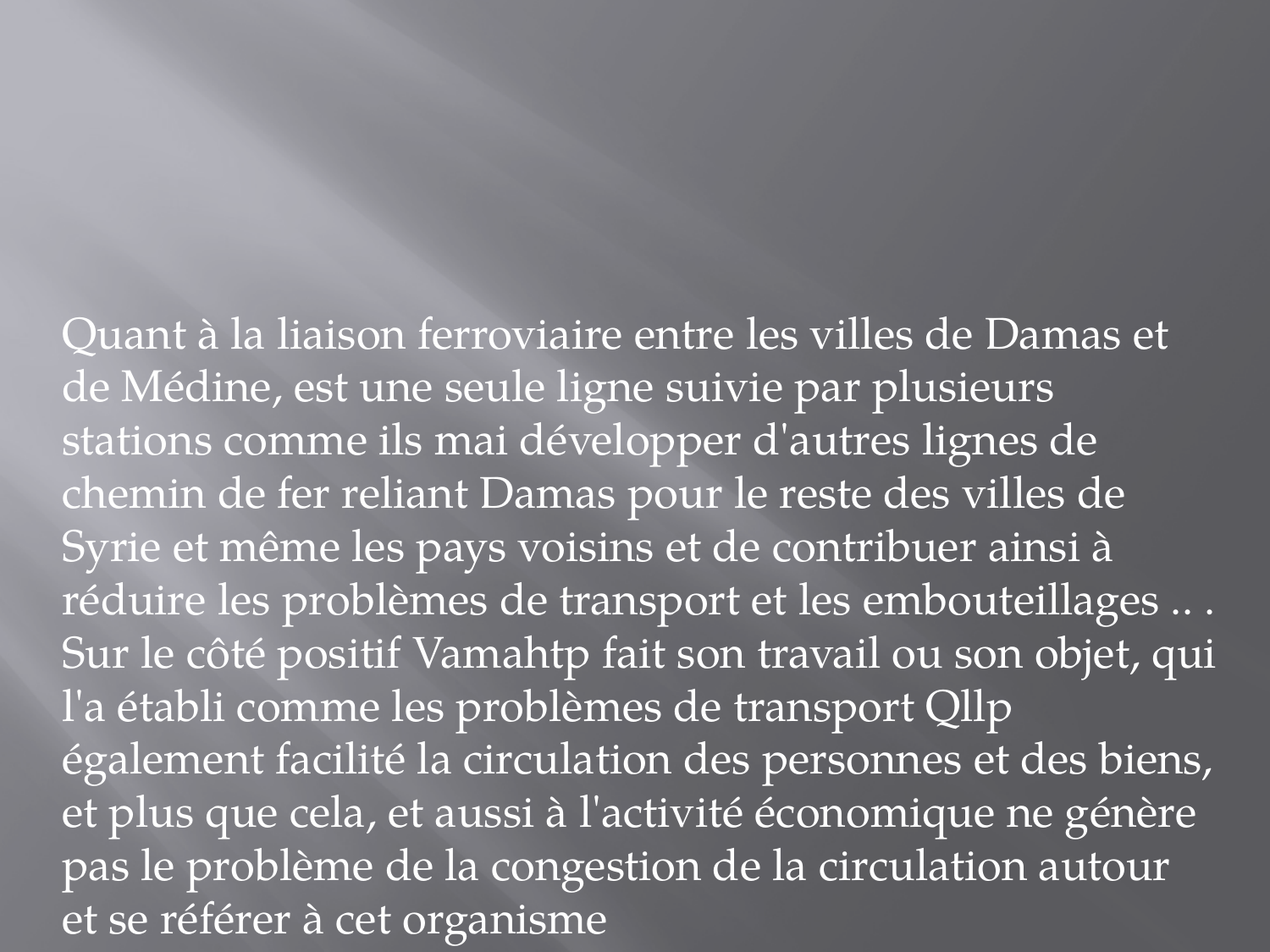

Quant à la liaison ferroviaire entre les villes de Damas et de Médine, est une seule ligne suivie par plusieurs stations comme ils mai développer d'autres lignes de chemin de fer reliant Damas pour le reste des villes de Syrie et même les pays voisins et de contribuer ainsi à réduire les problèmes de transport et les embouteillages .. .
Sur le côté positif Vamahtp fait son travail ou son objet, qui l'a établi comme les problèmes de transport Qllp également facilité la circulation des personnes et des biens, et plus que cela, et aussi à l'activité économique ne génère pas le problème de la congestion de la circulation autour et se référer à cet organisme